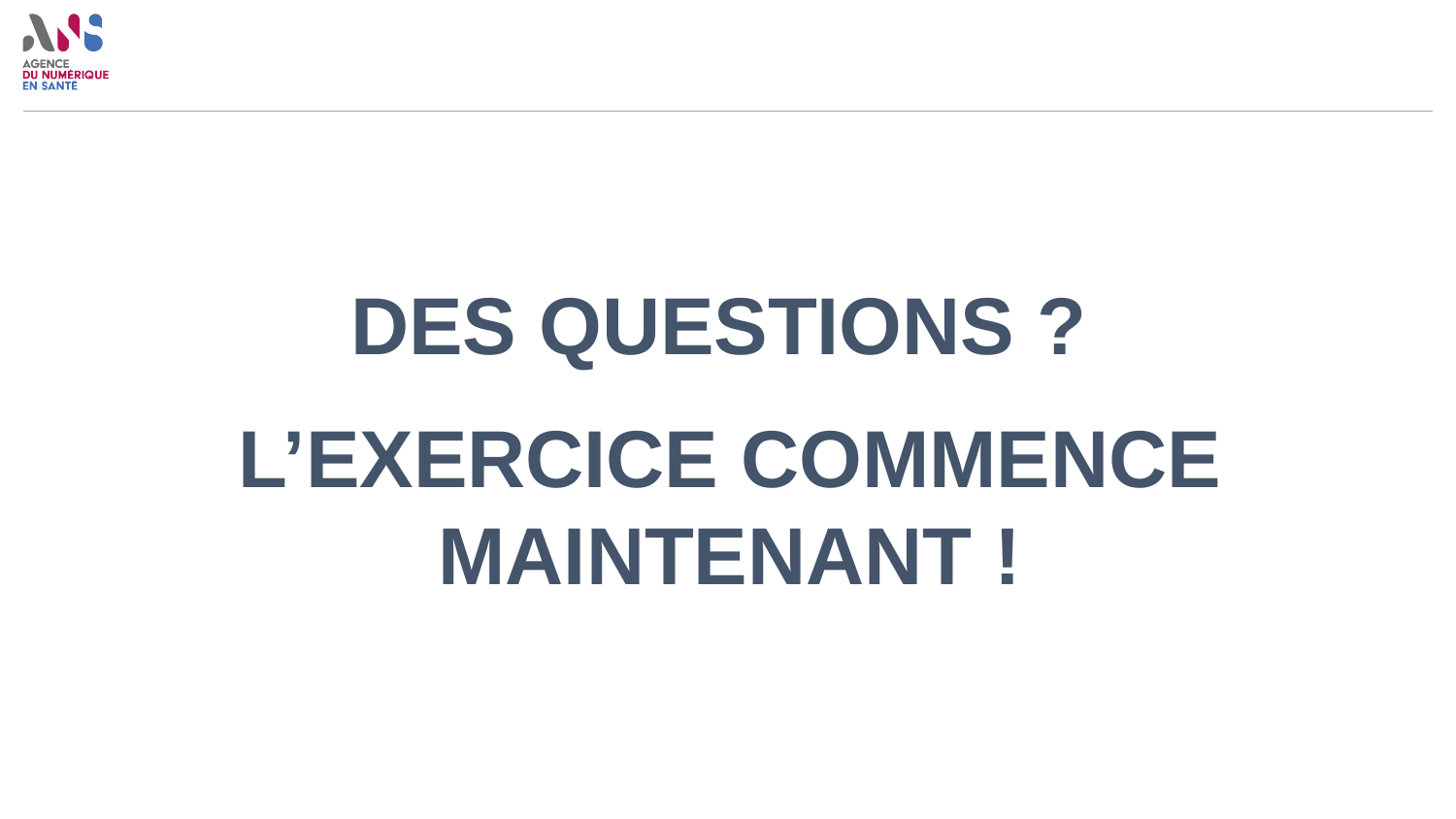

#
Des questions ?
L’exercice commence maintenant !